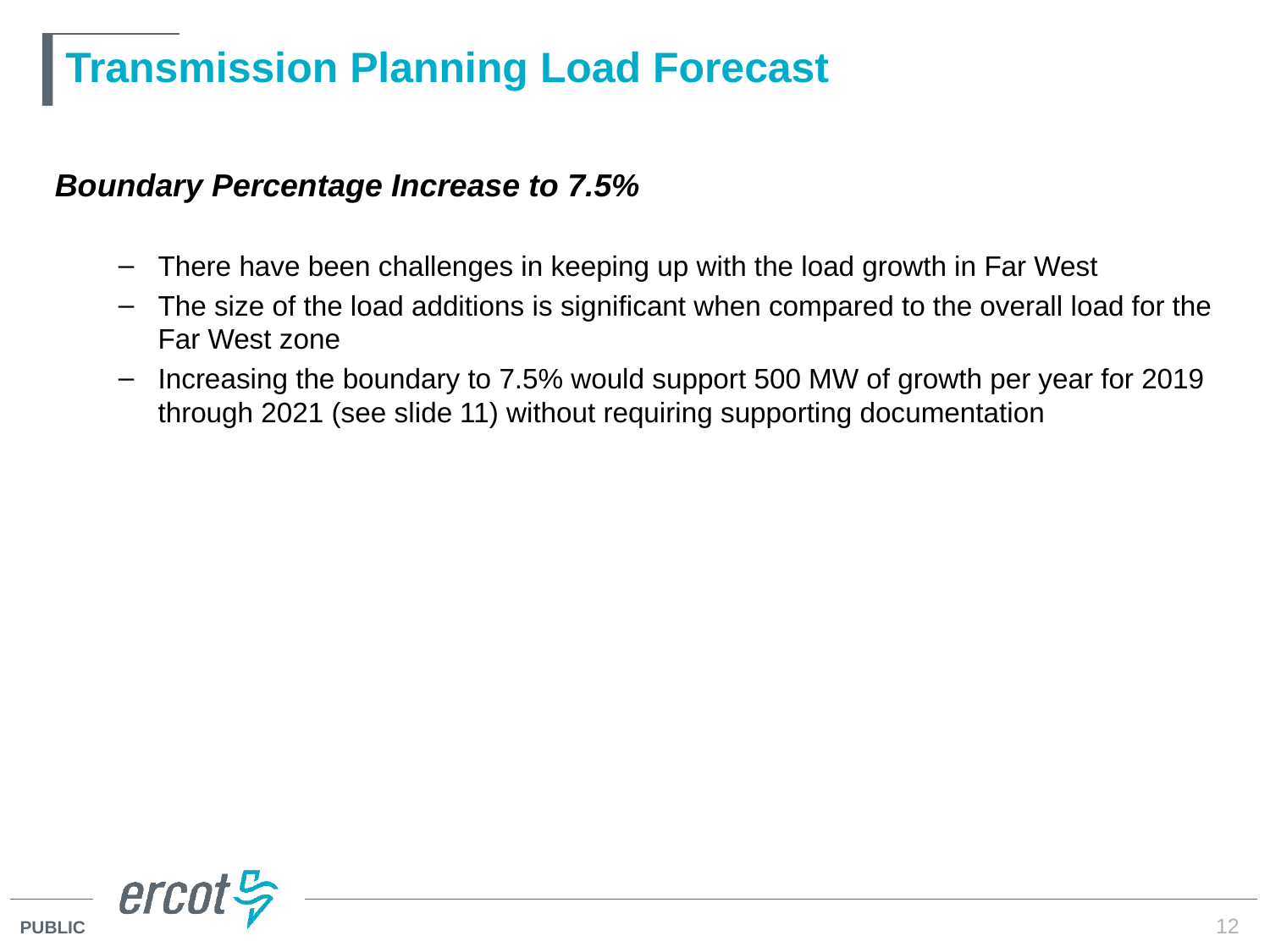

# Transmission Planning Load Forecast
Boundary Percentage Increase to 7.5%

There have been challenges in keeping up with the load growth in Far West
The size of the load additions is significant when compared to the overall load for the Far West zone
Increasing the boundary to 7.5% would support 500 MW of growth per year for 2019 through 2021 (see slide 11) without requiring supporting documentation

12